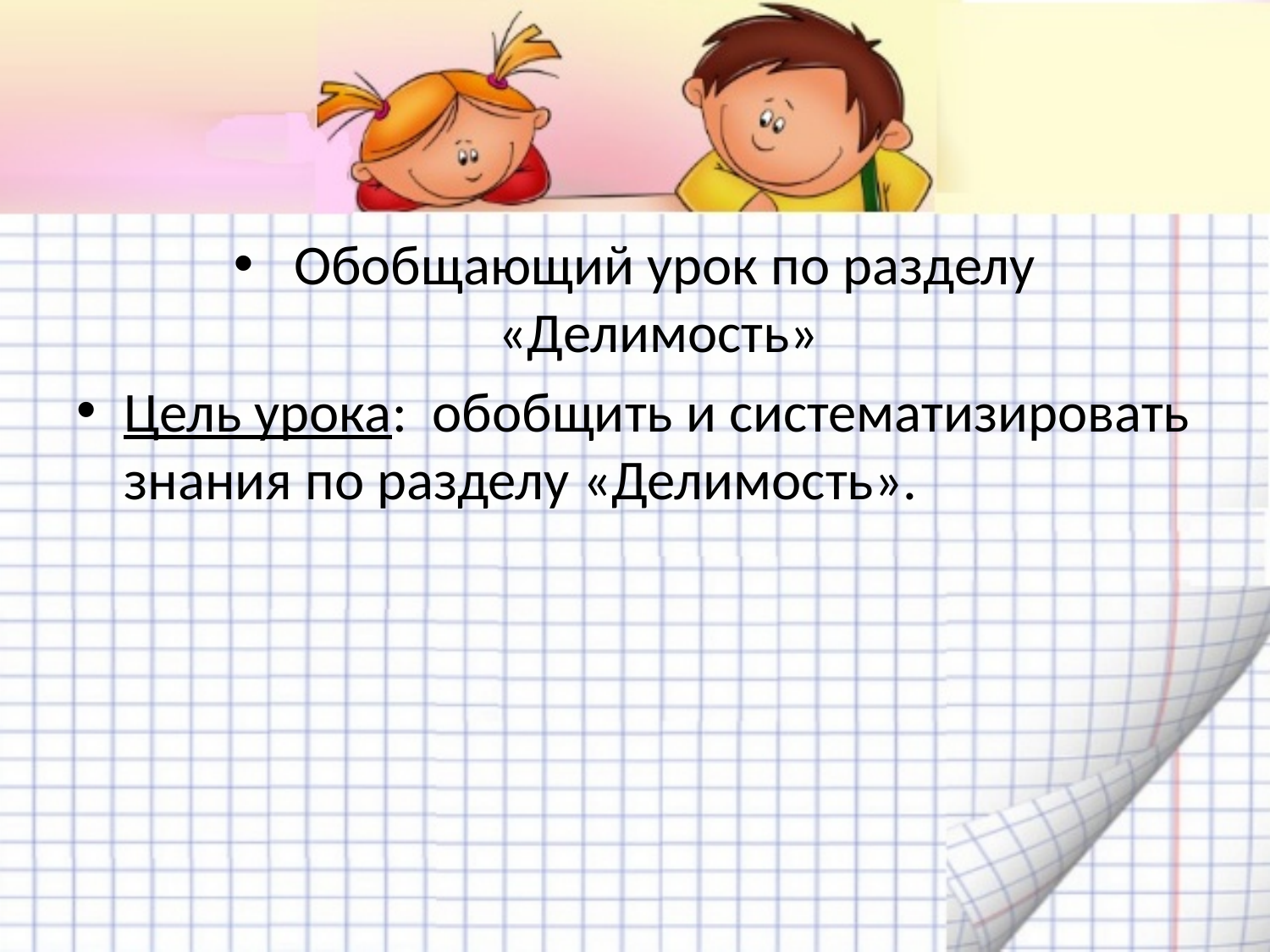

#
 Обобщающий урок по разделу «Делимость»
Цель урока:  обобщить и систематизировать знания по разделу «Делимость».